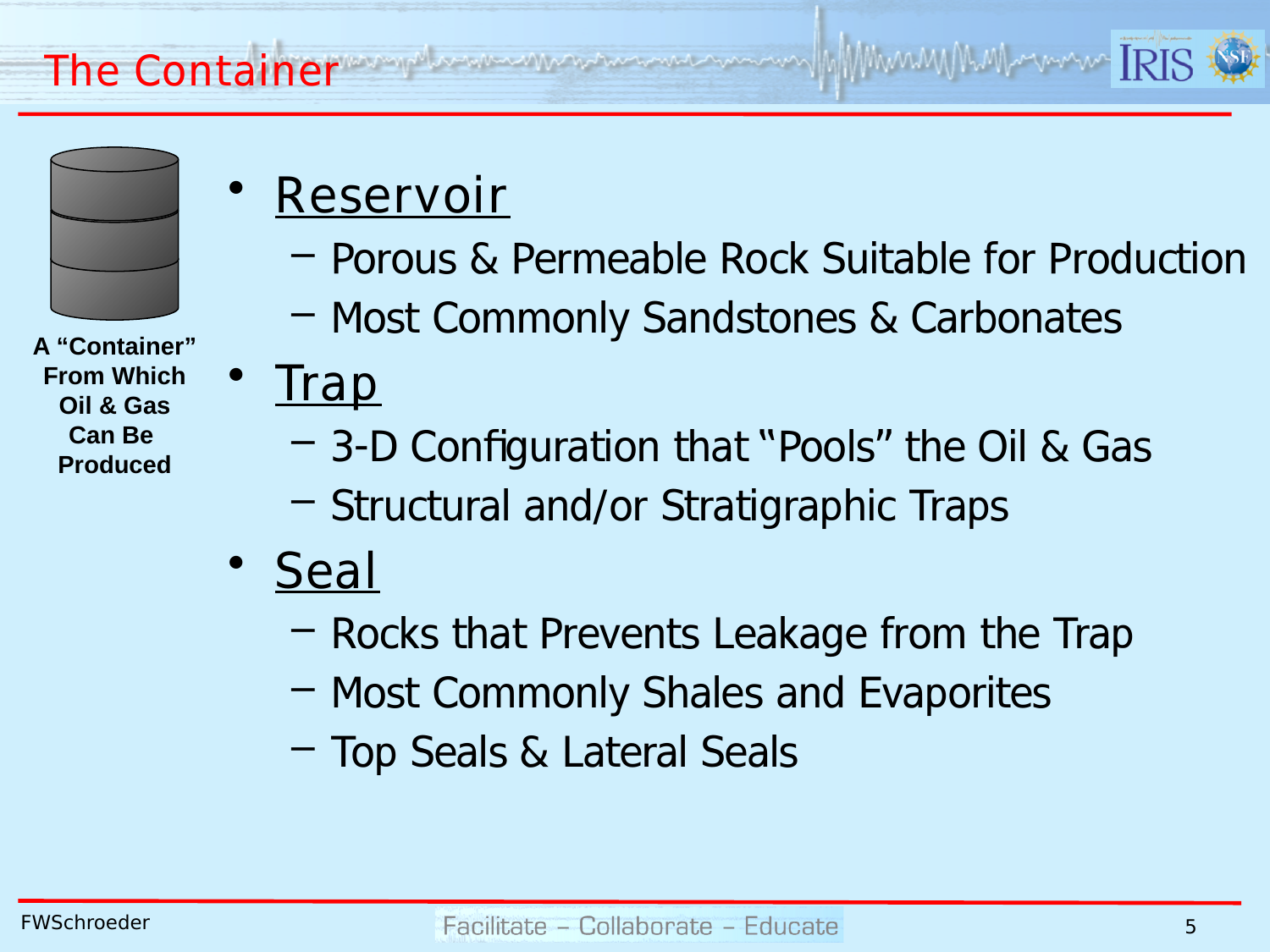

# The Container

Reservoir
Porous & Permeable Rock Suitable for Production
Most Commonly Sandstones & Carbonates
Trap
3-D Configuration that “Pools” the Oil & Gas
Structural and/or Stratigraphic Traps
Seal
Rocks that Prevents Leakage from the Trap
Most Commonly Shales and Evaporites
Top Seals & Lateral Seals

A “Container”
From Which
 Oil & Gas
Can Be
Produced